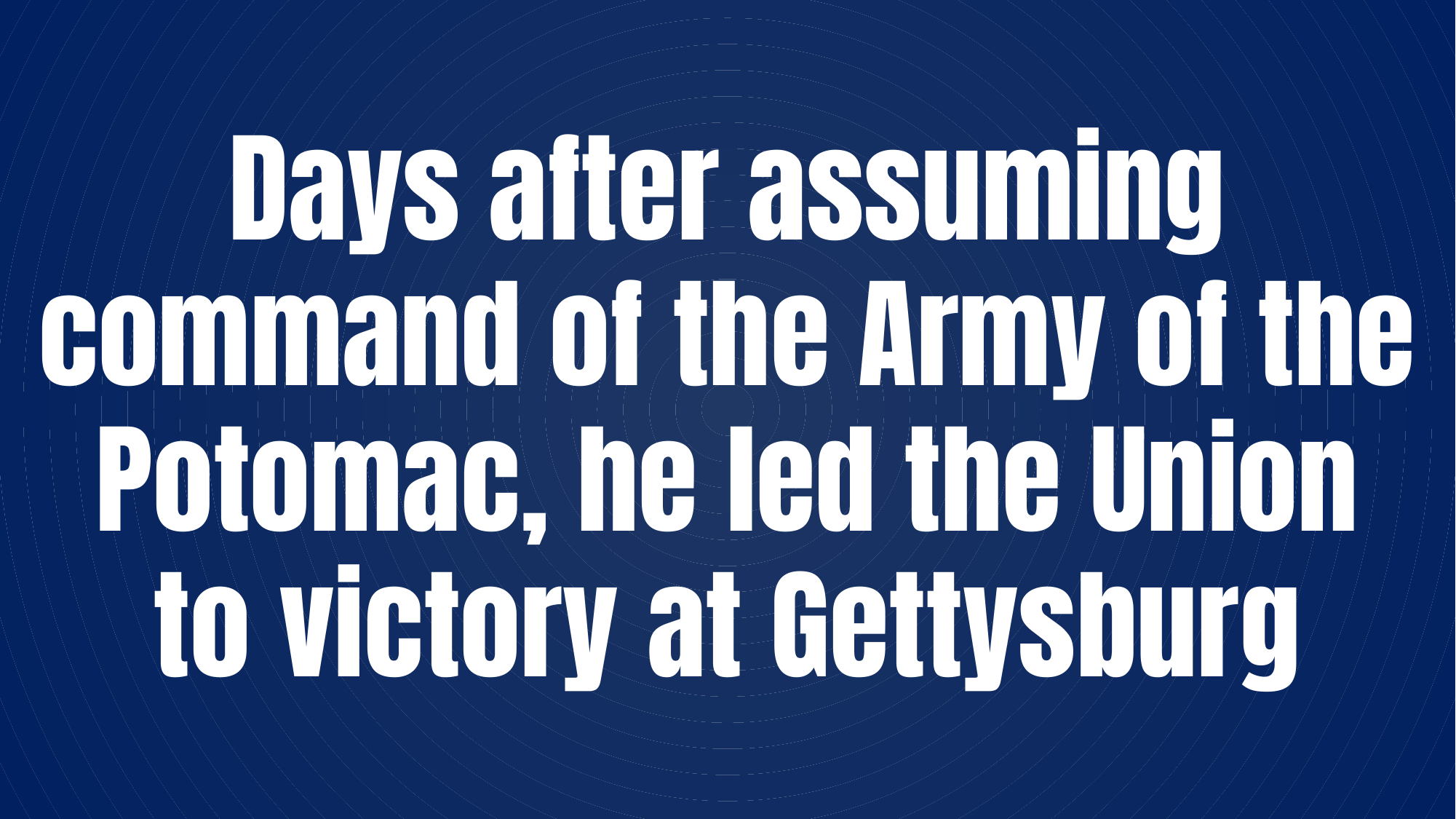

Days after assuming command of the Army of the Potomac, he led the Union
to victory at Gettysburg